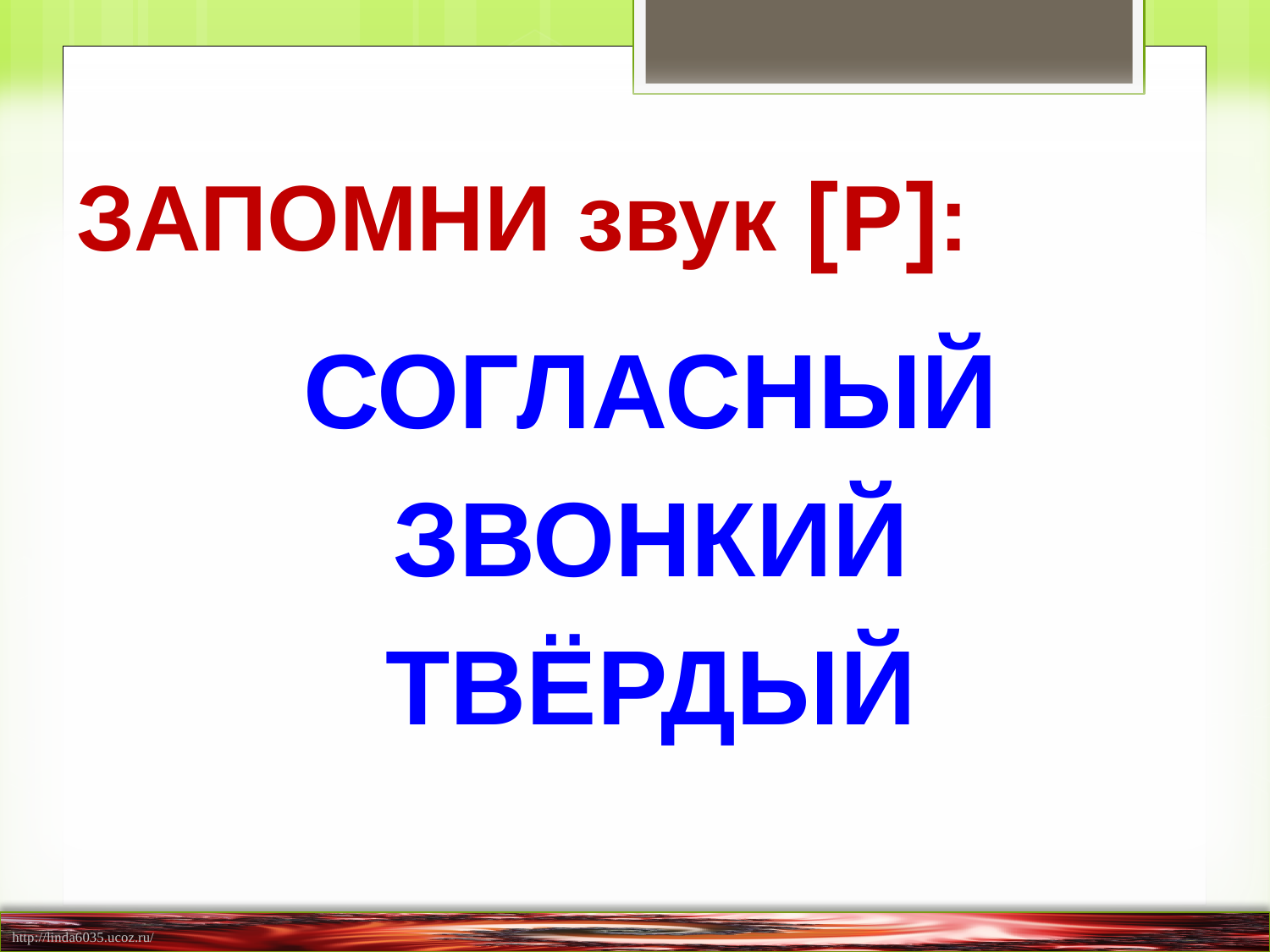

# ЗАПОМНИ звук [Р]:
СОГЛАСНЫЙ
ЗВОНКИЙ
ТВЁРДЫЙ